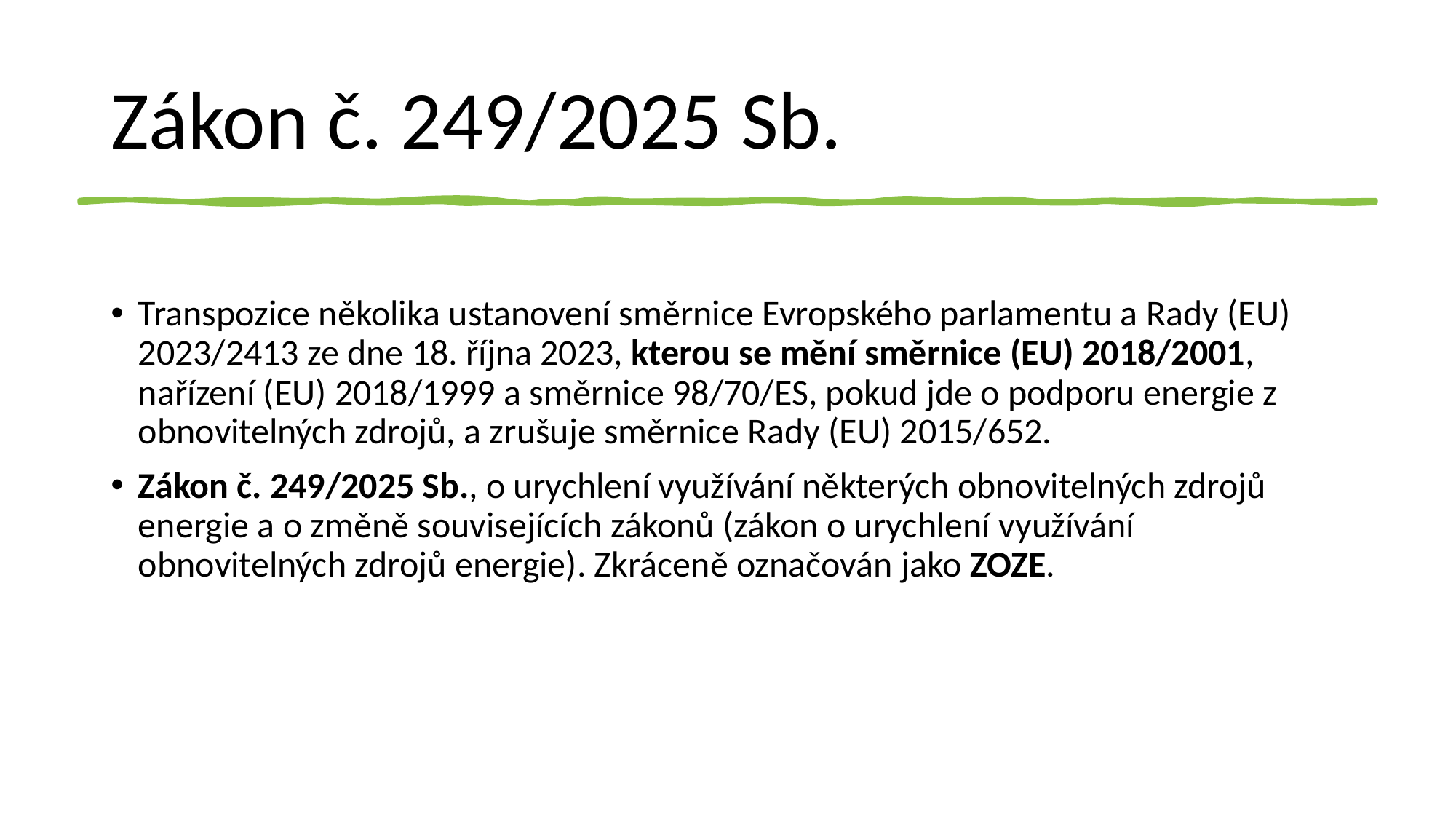

# Zákon č. 249/2025 Sb.

Transpozice několika ustanovení směrnice Evropského parlamentu a Rady (EU) 2023/2413 ze dne 18. října 2023, kterou se mění směrnice (EU) 2018/2001, nařízení (EU) 2018/1999 a směrnice 98/70/ES, pokud jde o podporu energie z obnovitelných zdrojů, a zrušuje směrnice Rady (EU) 2015/652.
Zákon č. 249/2025 Sb., o urychlení využívání některých obnovitelných zdrojů energie a o změně souvisejících zákonů (zákon o urychlení využívání obnovitelných zdrojů energie). Zkráceně označován jako ZOZE.